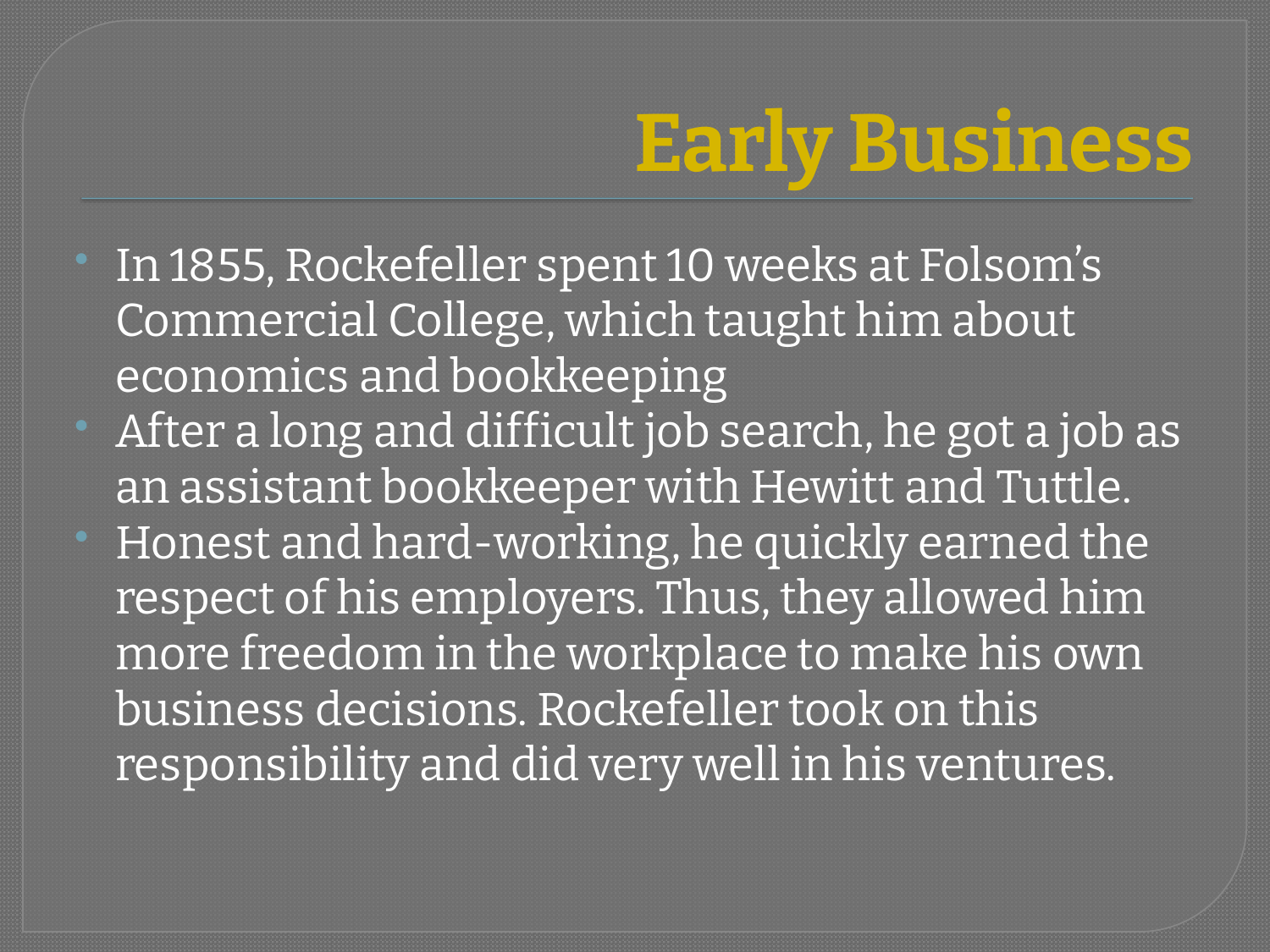

# Early Business
In 1855, Rockefeller spent 10 weeks at Folsom’s Commercial College, which taught him about economics and bookkeeping
After a long and difficult job search, he got a job as an assistant bookkeeper with Hewitt and Tuttle.
Honest and hard-working, he quickly earned the respect of his employers. Thus, they allowed him more freedom in the workplace to make his own business decisions. Rockefeller took on this responsibility and did very well in his ventures.